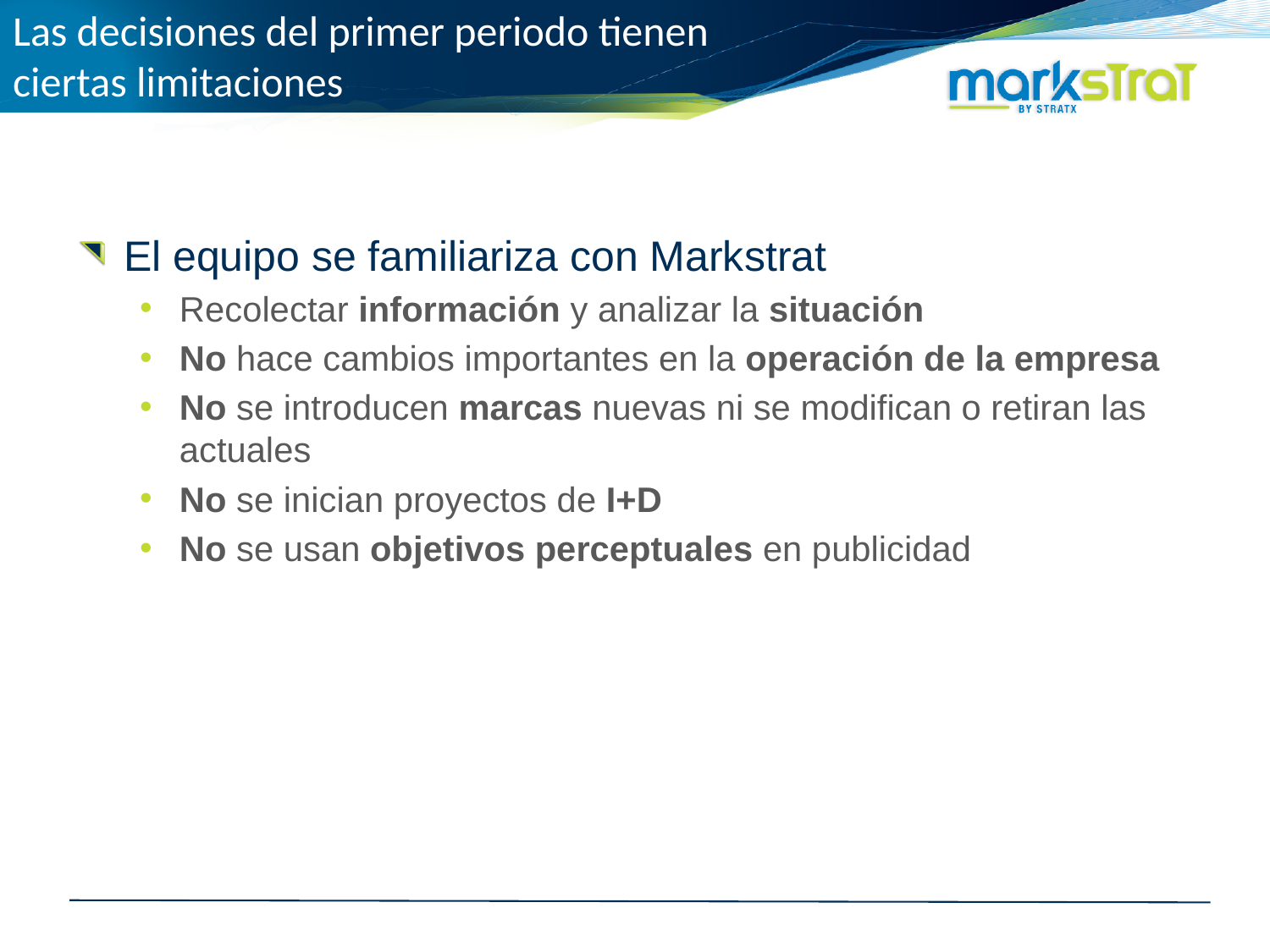

# Las decisiones del primer periodo tienen ciertas limitaciones
El equipo se familiariza con Markstrat
Recolectar información y analizar la situación
No hace cambios importantes en la operación de la empresa
No se introducen marcas nuevas ni se modifican o retiran las actuales
No se inician proyectos de I+D
No se usan objetivos perceptuales en publicidad